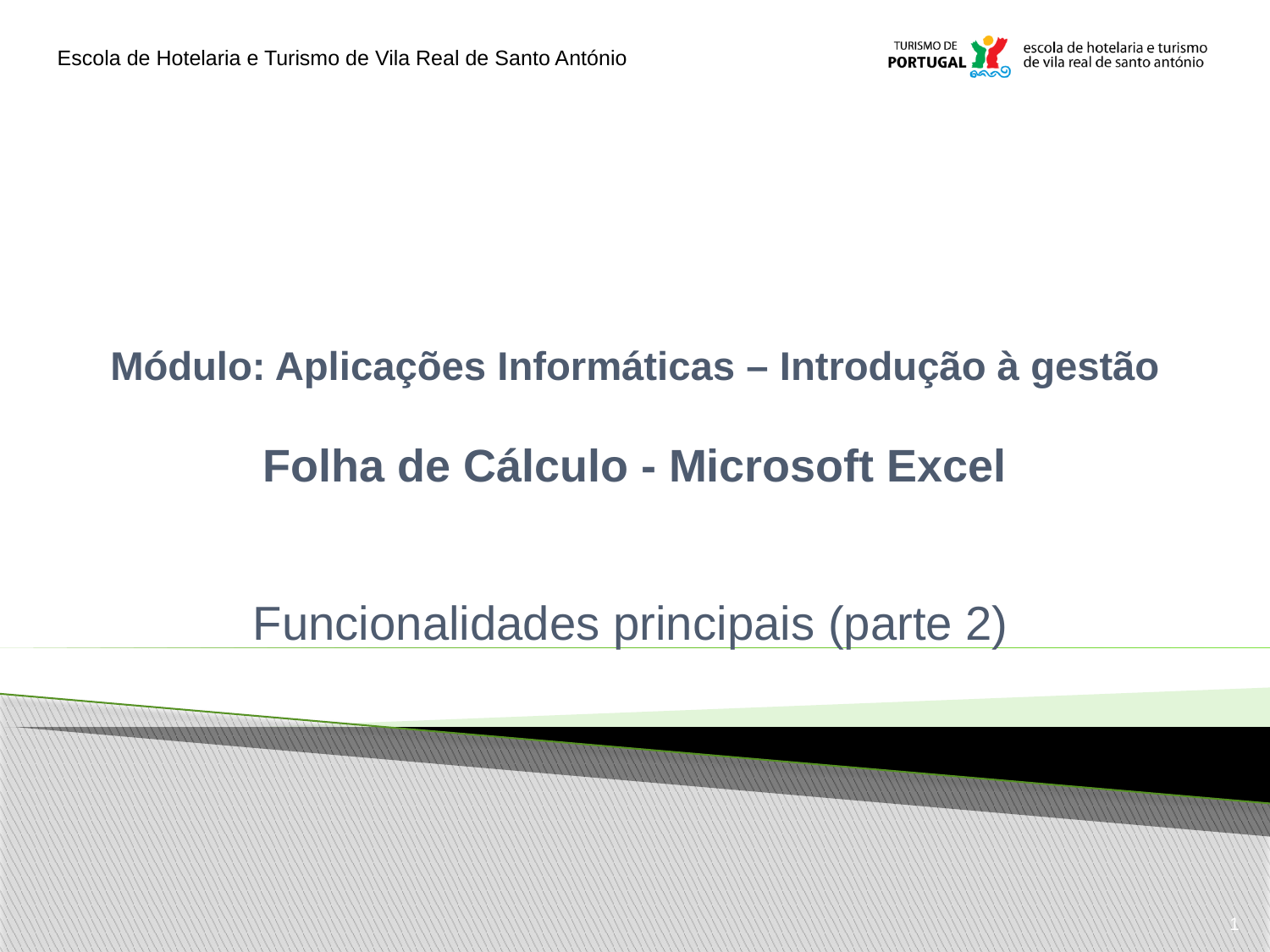

# Módulo: Aplicações Informáticas – Introdução à gestão Folha de Cálculo - Microsoft Excel
Funcionalidades principais (parte 2)
1